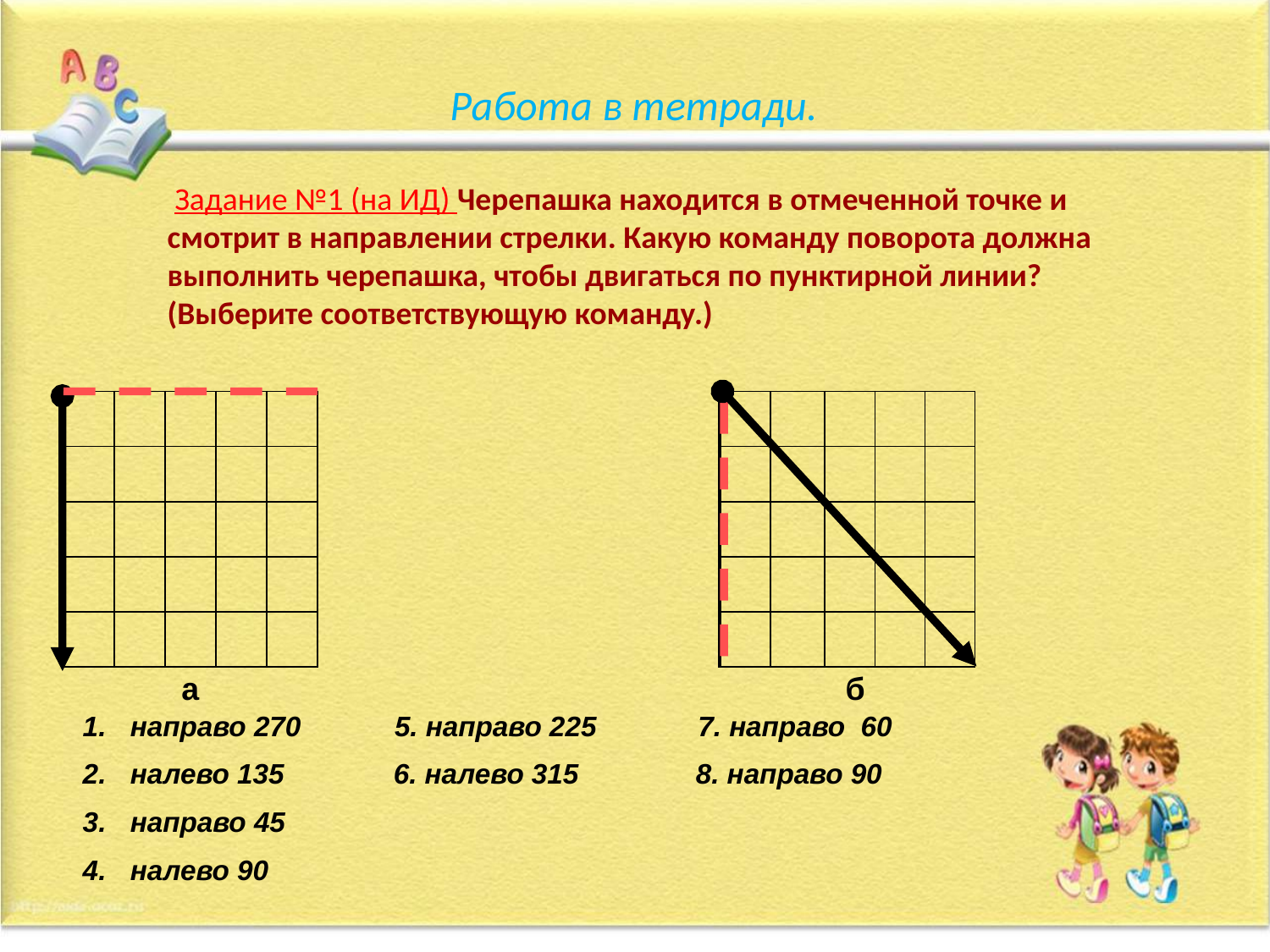

Работа в тетради.
 Задание №1 (на ИД) Черепашка находится в отмеченной точке и смотрит в направлении стрелки. Какую команду поворота должна выполнить черепашка, чтобы двигаться по пунктирной линии? (Выберите соответствующую команду.)
|  |  |  |  |  |
| --- | --- | --- | --- | --- |
|  |  |  |  |  |
|  |  |  |  |  |
|  |  |  |  |  |
|  |  |  |  |  |

|  |  |  |  |  |
| --- | --- | --- | --- | --- |
|  |  |  |  |  |
|  |  |  |  |  |
|  |  |  |  |  |
|  |  |  |  |  |

            а                                                                         б
направо 270            5. направо 225             7. направо  60
налево 135              6. налево 315               8. направо 90
направо 45
налево 90